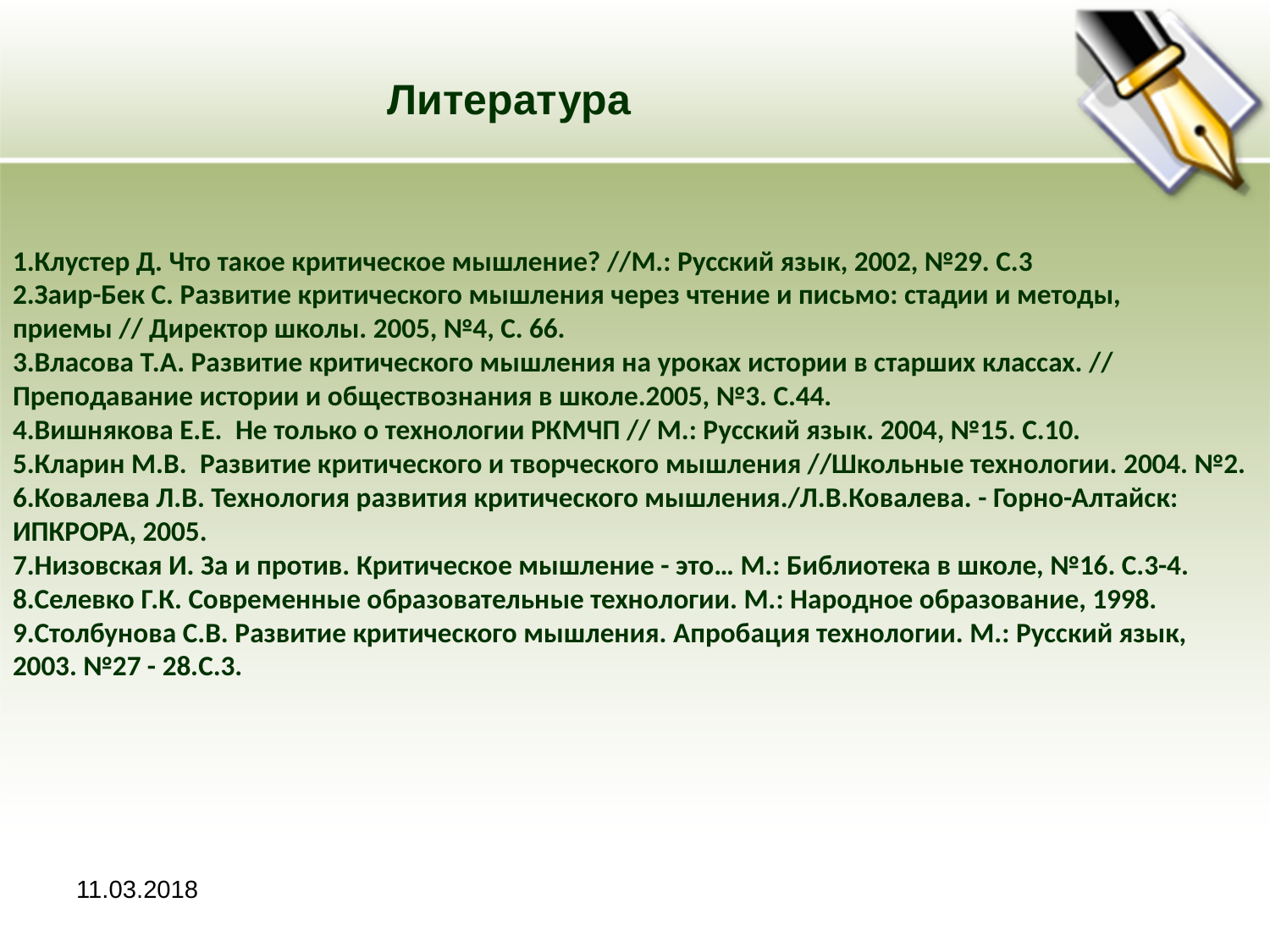

Литература
Клустер Д. Что такое критическое мышление? //М.: Русский язык, 2002, №29. С.3
Заир-Бек С. Развитие критического мышления через чтение и письмо: стадии и методы, приемы // Директор школы. 2005, №4, С. 66.
Власова Т.А. Развитие критического мышления на уроках истории в старших классах. // Преподавание истории и обществознания в школе.2005, №3. С.44.
Вишнякова Е.Е.  Не только о технологии РКМЧП // М.: Русский язык. 2004, №15. С.10.
Кларин М.В.  Развитие критического и творческого мышления //Школьные технологии. 2004. №2.
Ковалева Л.В. Технология развития критического мышления./Л.В.Ковалева. - Горно-Алтайск: ИПКРОРА, 2005.
Низовская И. За и против. Критическое мышление - это… М.: Библиотека в школе, №16. С.3-4.
Селевко Г.К. Современные образовательные технологии. М.: Народное образование, 1998.
Столбунова С.В. Развитие критического мышления. Апробация технологии. М.: Русский язык, 2003. №27 - 28.С.3.

11.03.2018